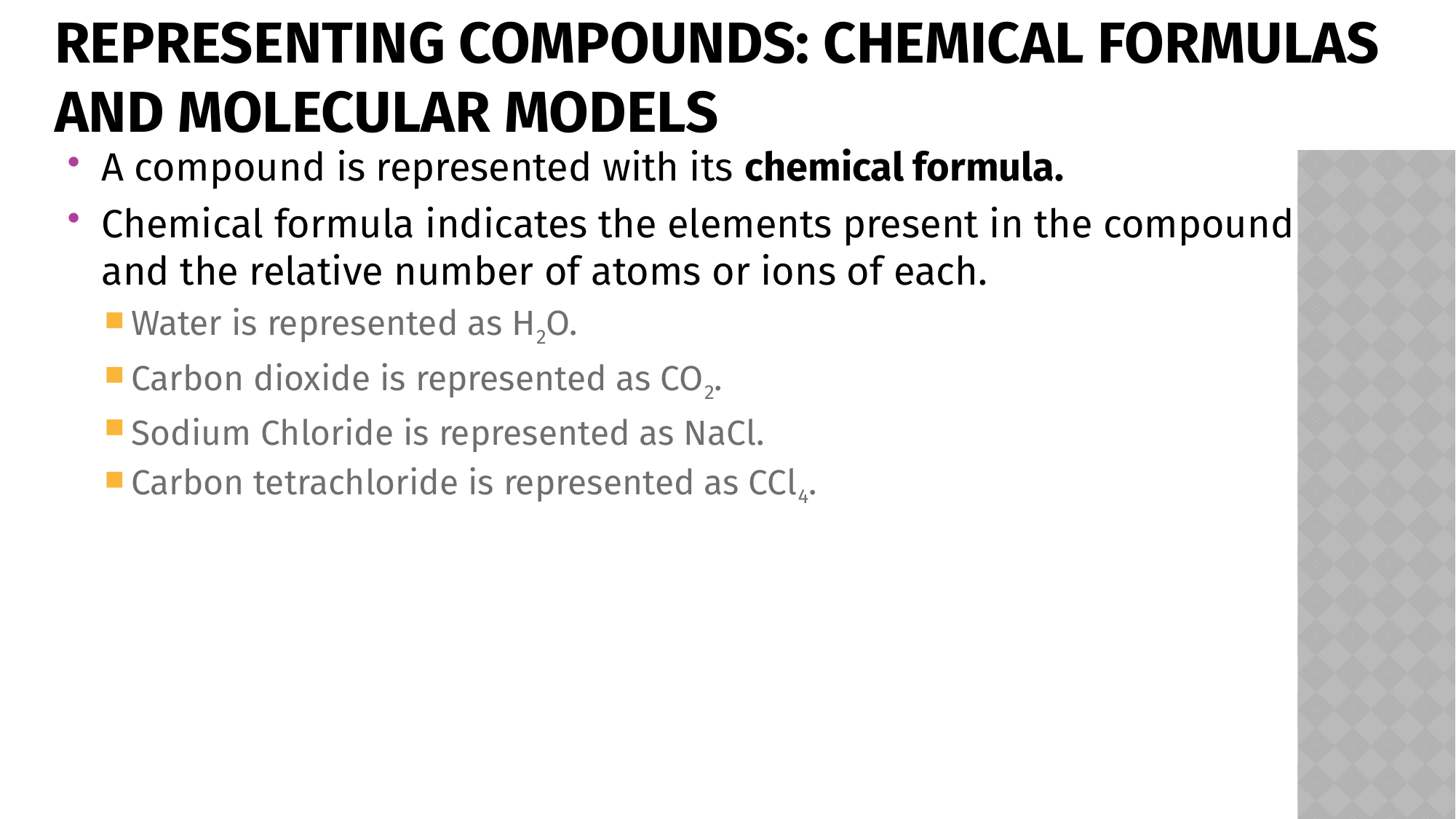

# Representing Compounds: Chemical Formulas and Molecular Models
A compound is represented with its chemical formula.
Chemical formula indicates the elements present in the compound and the relative number of atoms or ions of each.
Water is represented as H2O.
Carbon dioxide is represented as CO2.
Sodium Chloride is represented as NaCl.
Carbon tetrachloride is represented as CCl4.